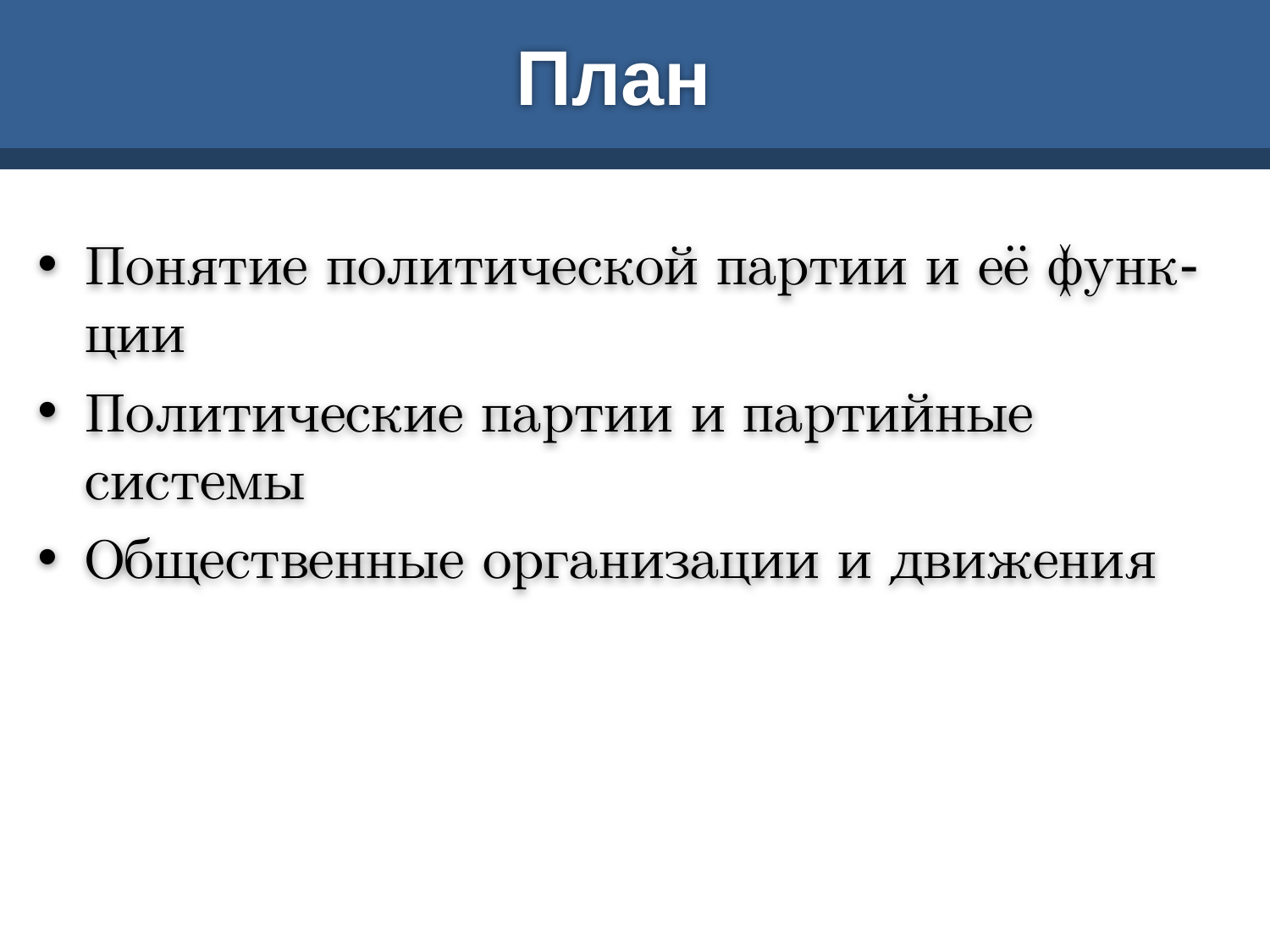

# План
Понятие политической партии и её функ- ции
Политические партии и партийные системы
Общественные организации и движения